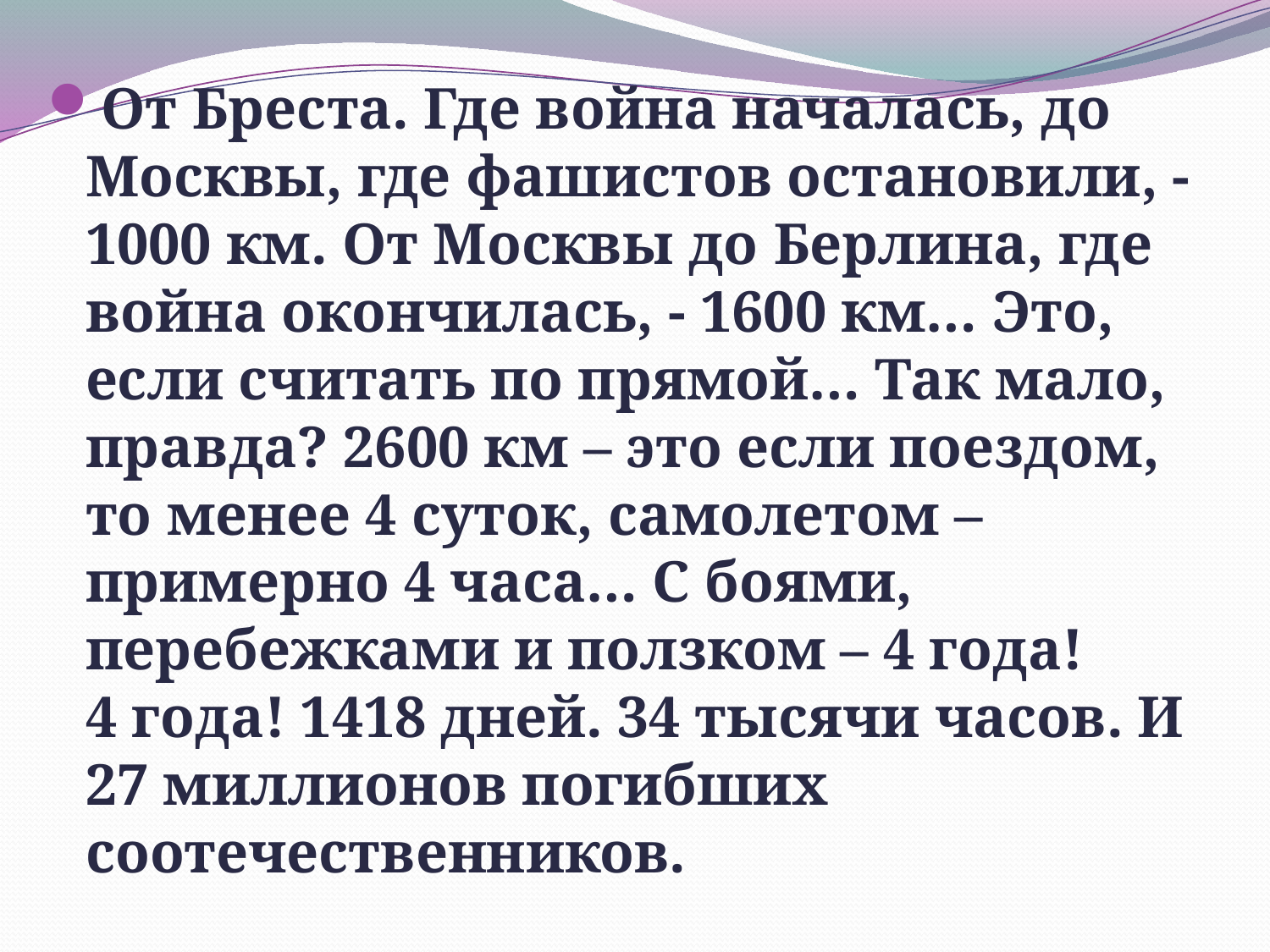

От Бреста. Где война началась, до Москвы, где фашистов остановили, - 1000 км. От Москвы до Берлина, где война окончилась, - 1600 км… Это, если считать по прямой… Так мало, правда? 2600 км – это если поездом, то менее 4 суток, самолетом – примерно 4 часа… С боями, перебежками и ползком – 4 года!
4 года! 1418 дней. 34 тысячи часов. И 27 миллионов погибших соотечественников.